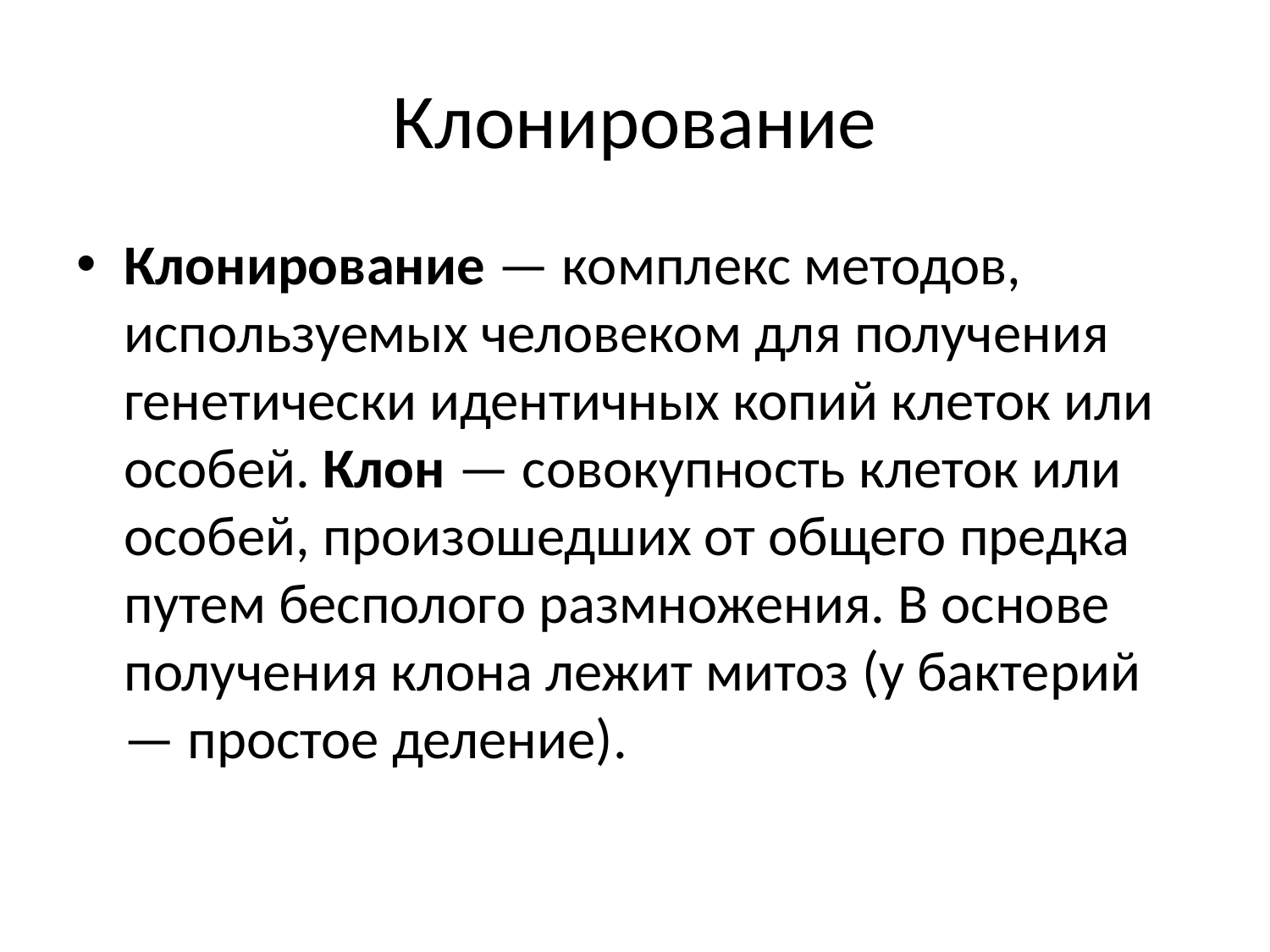

# Клонирование
Клонирование — комплекс методов, используемых человеком для получения генетически идентичных копий клеток или особей. Клон — совокупность клеток или особей, произошедших от общего предка путем бесполого размножения. В основе получения клона лежит митоз (у бактерий — простое деление).